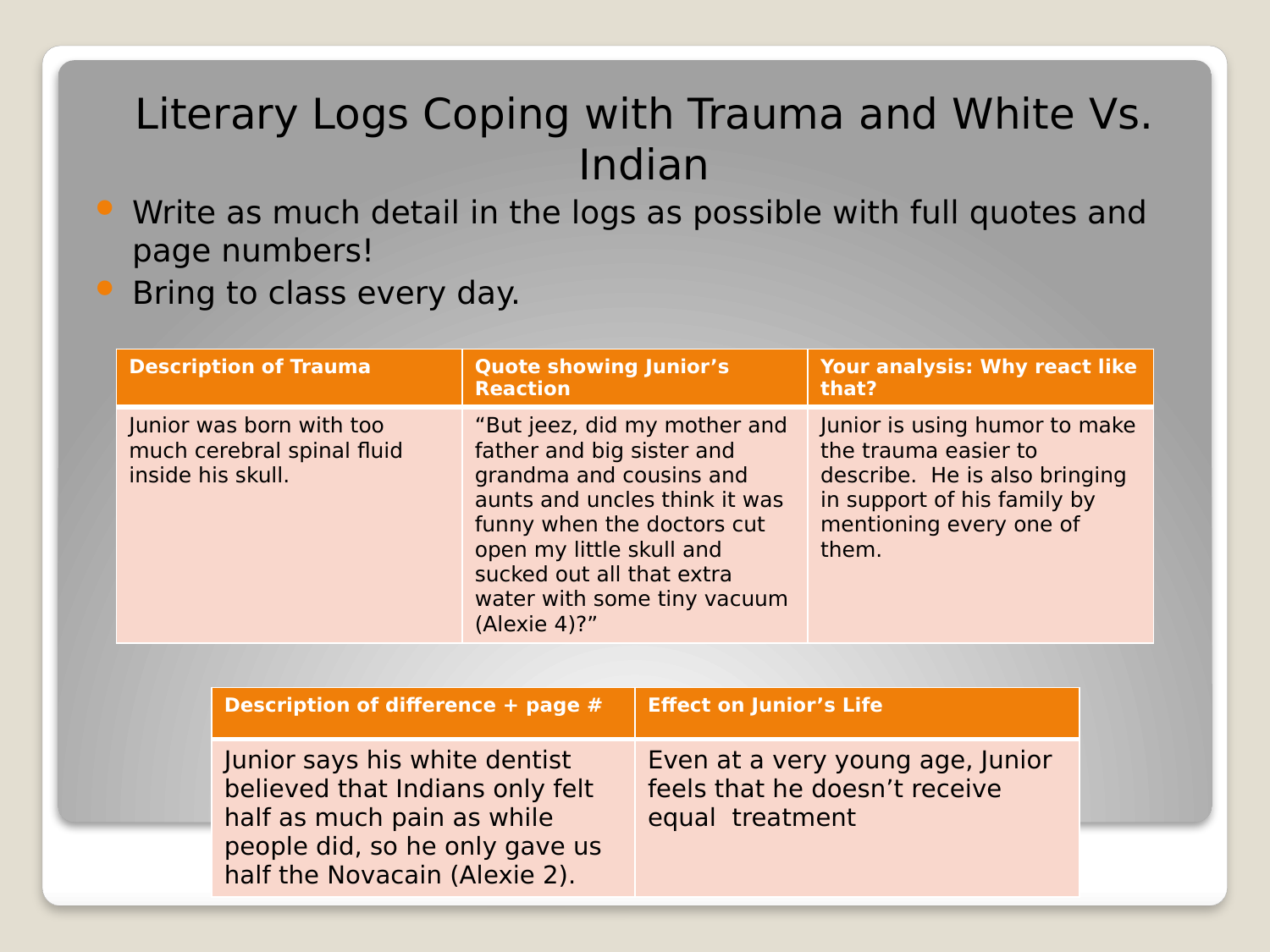

Literary Logs Coping with Trauma and White Vs. Indian
Write as much detail in the logs as possible with full quotes and page numbers!
Bring to class every day.

| Description of Trauma | Quote showing Junior’s Reaction | Your analysis: Why react like that? |
| --- | --- | --- |
| Junior was born with too much cerebral spinal fluid inside his skull. | “But jeez, did my mother and father and big sister and grandma and cousins and aunts and uncles think it was funny when the doctors cut open my little skull and sucked out all that extra water with some tiny vacuum (Alexie 4)?” | Junior is using humor to make the trauma easier to describe. He is also bringing in support of his family by mentioning every one of them. |
| Description of difference + page # | Effect on Junior’s Life |
| --- | --- |
| Junior says his white dentist believed that Indians only felt half as much pain as while people did, so he only gave us half the Novacain (Alexie 2). | Even at a very young age, Junior feels that he doesn’t receive equal treatment |
#